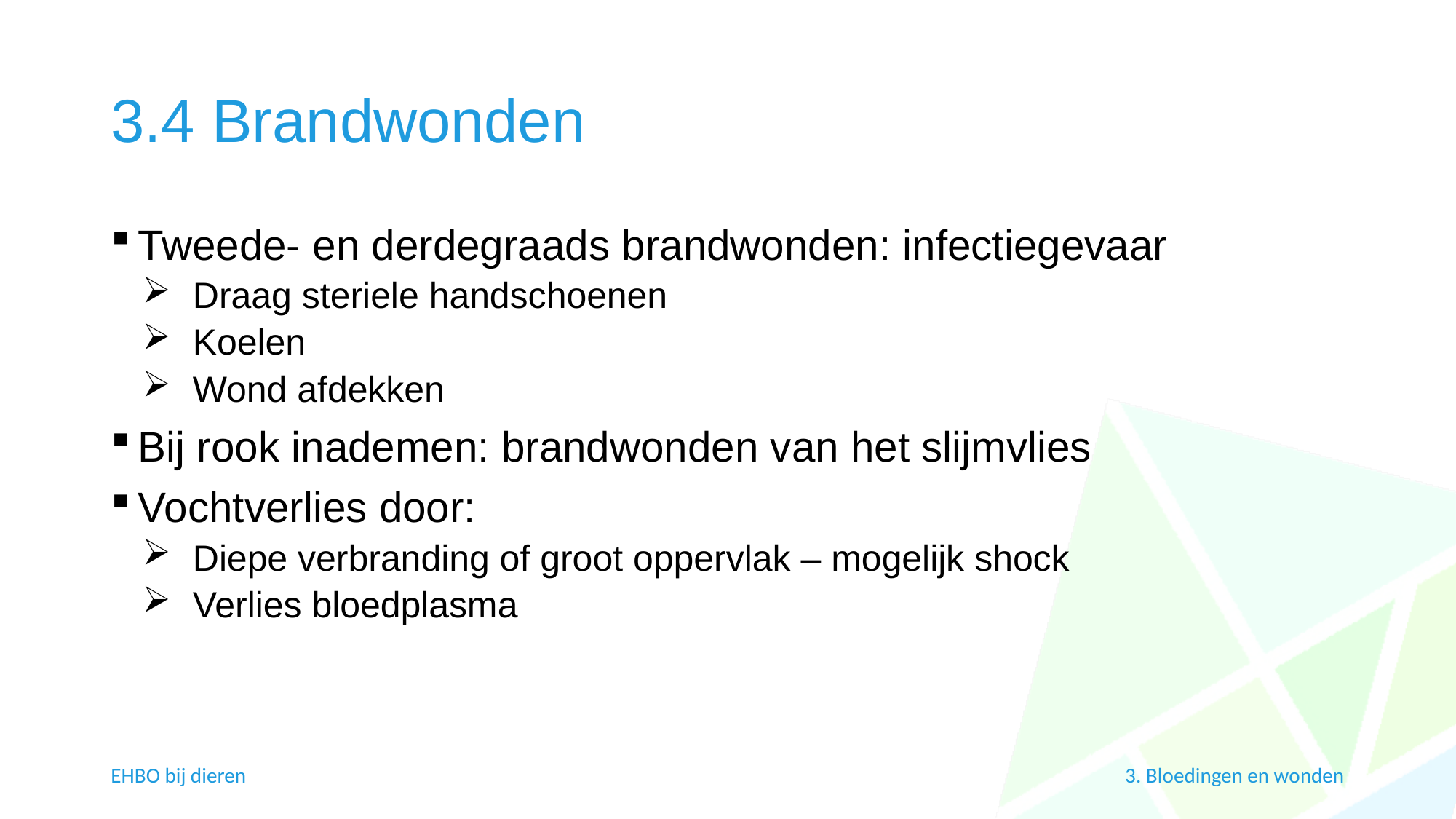

# 3.4 Brandwonden
Tweede- en derdegraads brandwonden: infectiegevaar
Draag steriele handschoenen
Koelen
Wond afdekken
Bij rook inademen: brandwonden van het slijmvlies
Vochtverlies door:
Diepe verbranding of groot oppervlak – mogelijk shock
Verlies bloedplasma
EHBO bij dieren
3. Bloedingen en wonden